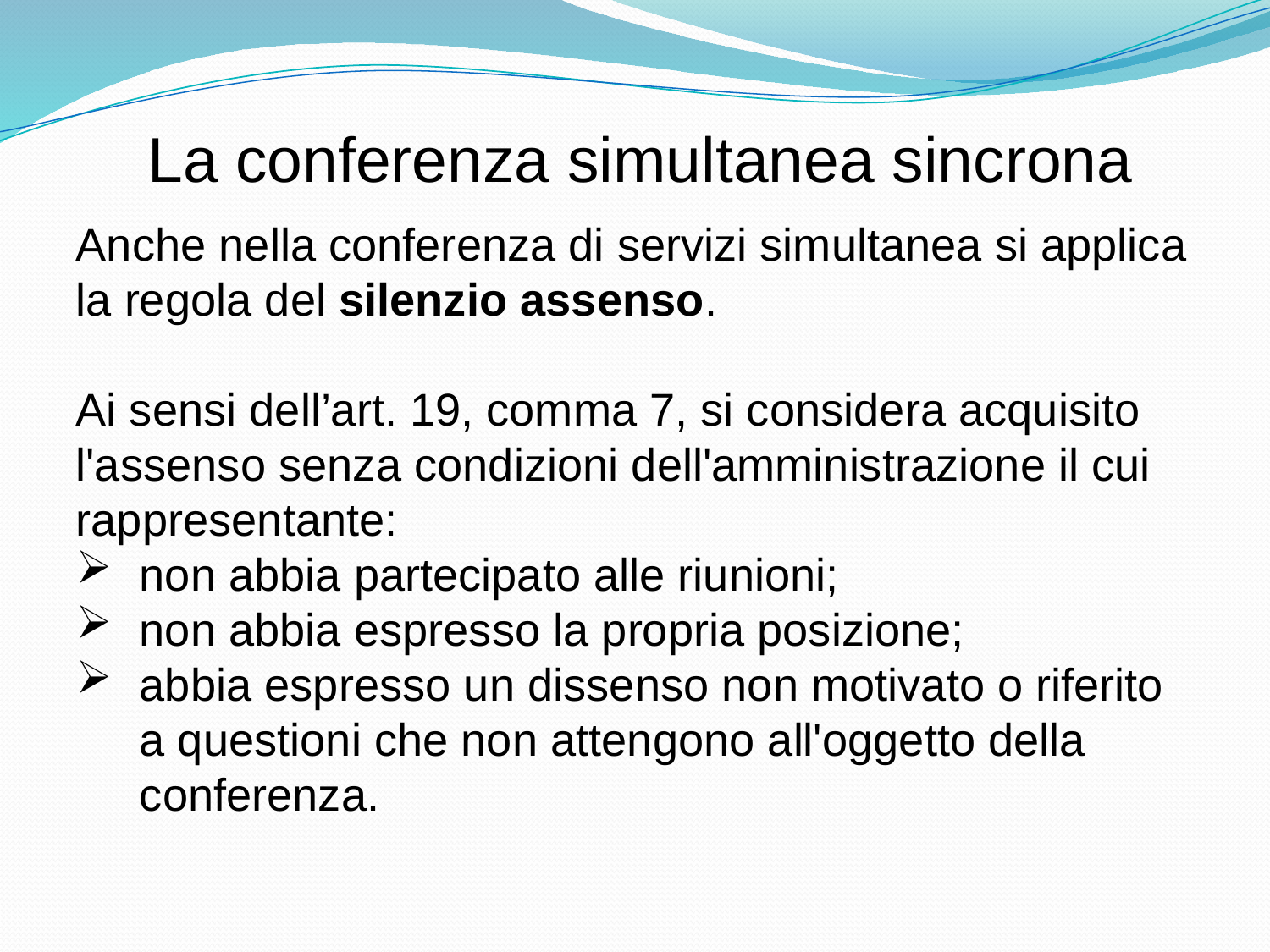

# La conferenza simultanea sincrona
Anche nella conferenza di servizi simultanea si applica la regola del silenzio assenso.

Ai sensi dell’art. 19, comma 7, si considera acquisito l'assenso senza condizioni dell'amministrazione il cui rappresentante:
non abbia partecipato alle riunioni;
non abbia espresso la propria posizione;
abbia espresso un dissenso non motivato o riferito a questioni che non attengono all'oggetto della conferenza.